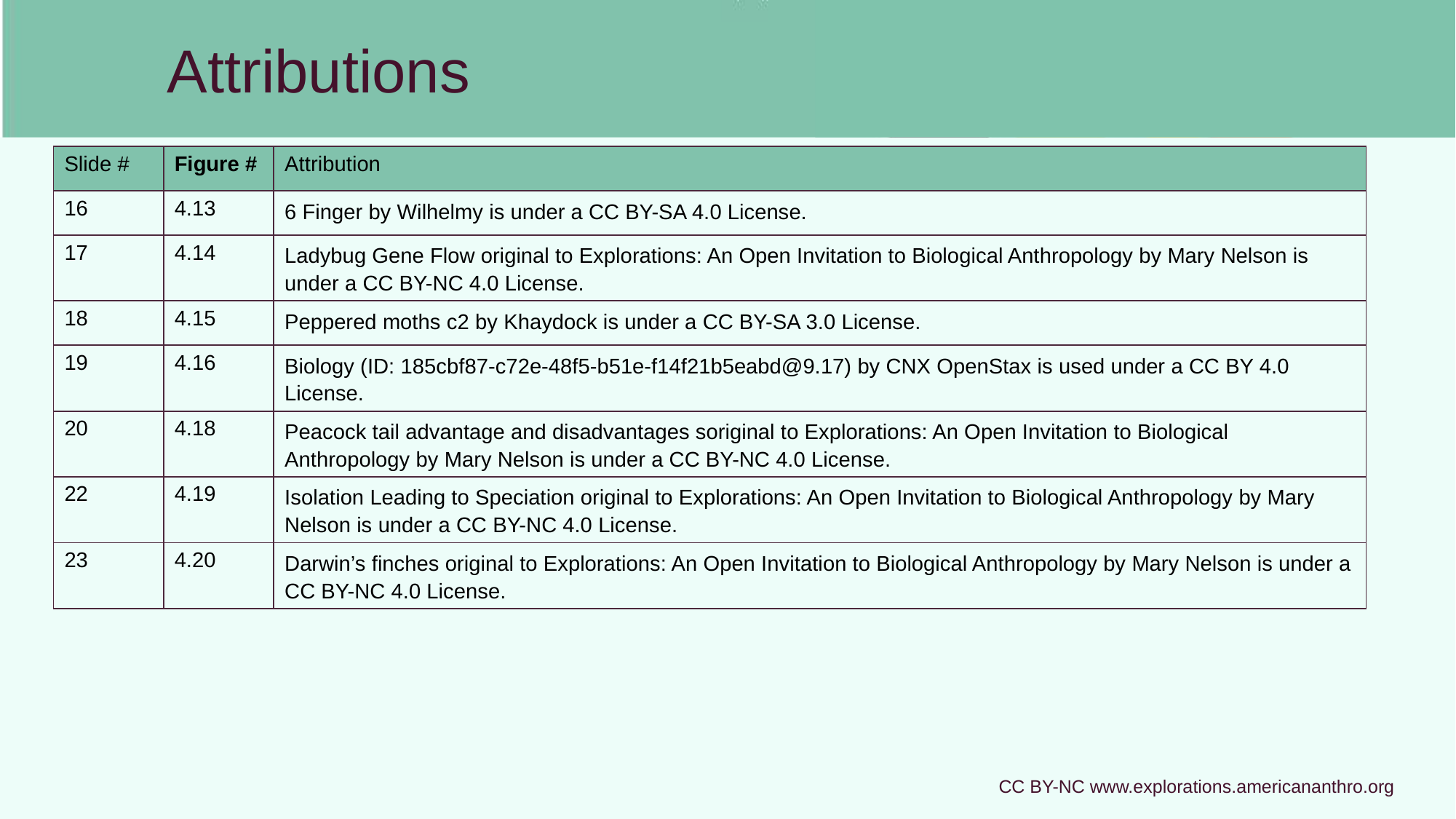

# Attributions
| Slide # | Figure # | Attribution |
| --- | --- | --- |
| 16 | 4.13 | 6 Finger by Wilhelmy is under a CC BY-SA 4.0 License. |
| 17 | 4.14 | Ladybug Gene Flow original to Explorations: An Open Invitation to Biological Anthropology by Mary Nelson is under a CC BY-NC 4.0 License. |
| 18 | 4.15 | Peppered moths c2 by Khaydock is under a CC BY-SA 3.0 License. |
| 19 | 4.16 | Biology (ID: 185cbf87-c72e-48f5-b51e-f14f21b5eabd@9.17) by CNX OpenStax is used under a CC BY 4.0 License. |
| 20 | 4.18 | Peacock tail advantage and disadvantages soriginal to Explorations: An Open Invitation to Biological Anthropology by Mary Nelson is under a CC BY-NC 4.0 License. |
| 22 | 4.19 | Isolation Leading to Speciation original to Explorations: An Open Invitation to Biological Anthropology by Mary Nelson is under a CC BY-NC 4.0 License. |
| 23 | 4.20 | Darwin’s finches original to Explorations: An Open Invitation to Biological Anthropology by Mary Nelson is under a CC BY-NC 4.0 License. |